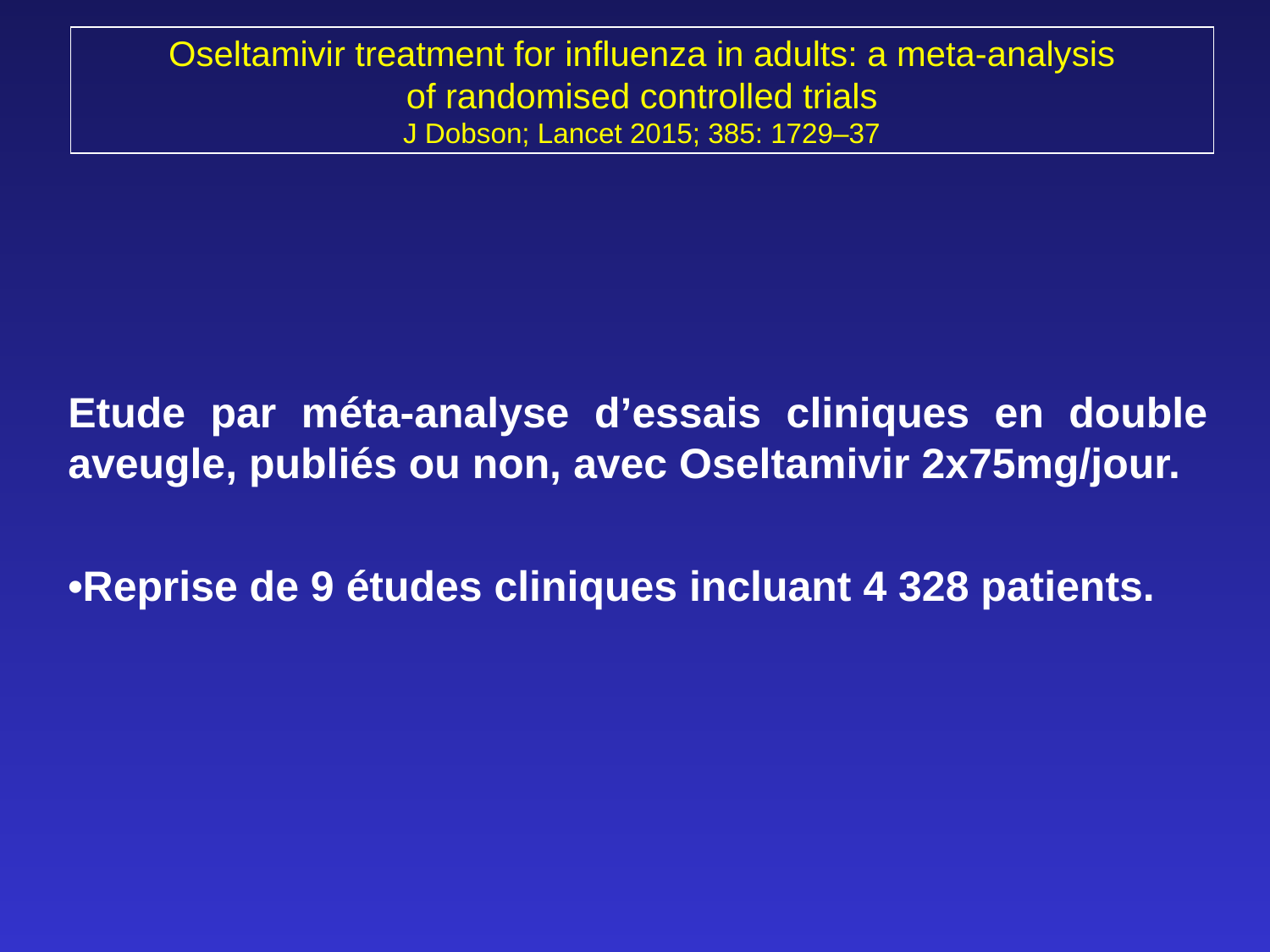

# Oseltamivir treatment for influenza in adults: a meta-analysis of randomised controlled trials J Dobson; Lancet 2015; 385: 1729–37
Etude par méta-analyse d’essais cliniques en double aveugle, publiés ou non, avec Oseltamivir 2x75mg/jour.

•Reprise de 9 études cliniques incluant 4 328 patients.